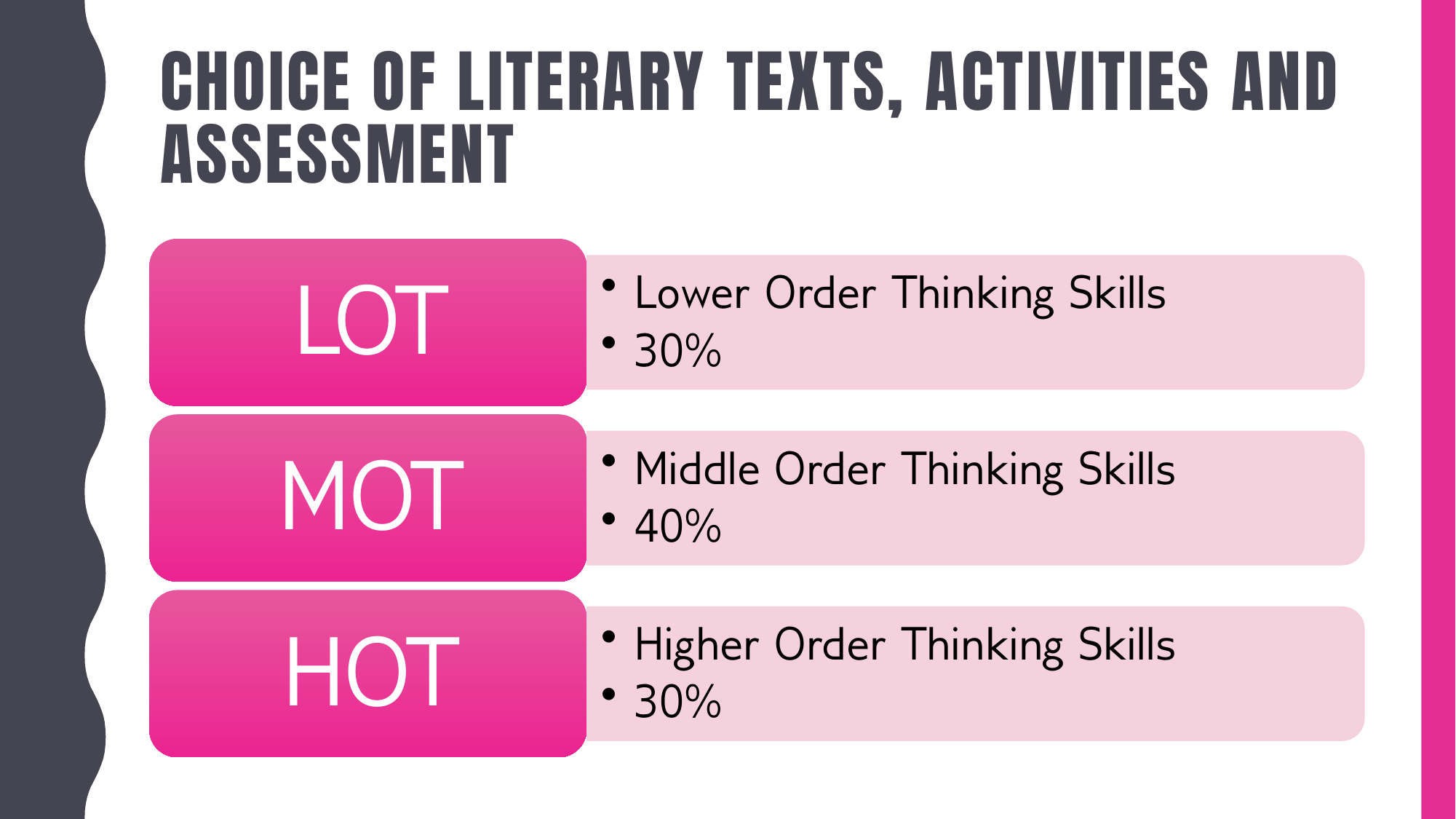

# Choice of literary texts, activities and Assessment
Lower Order Thinking Skills
30%
LOT
Middle Order Thinking Skills
40%
MOT
Higher Order Thinking Skills
30%
HOT